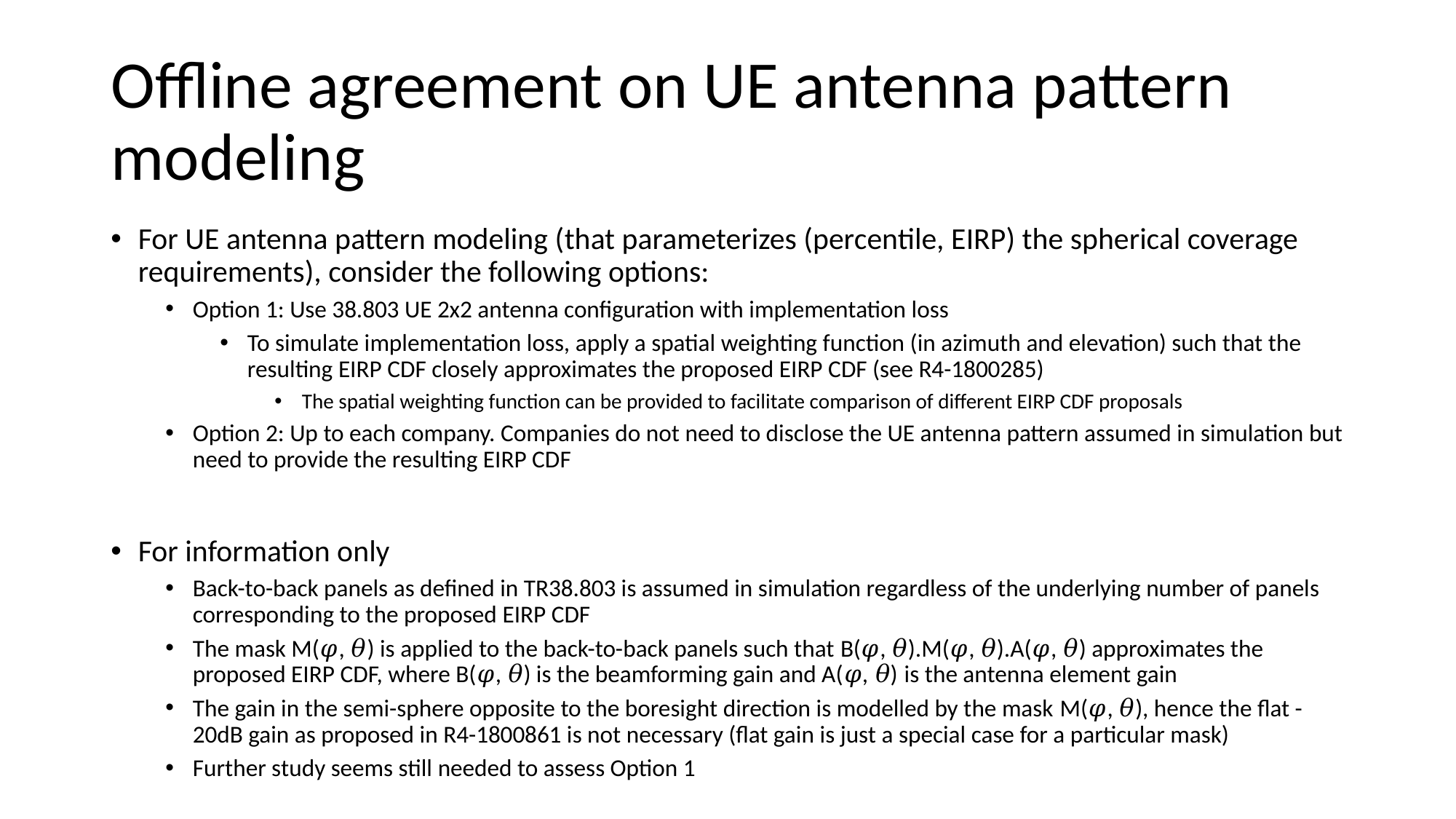

# Offline agreement on UE antenna pattern modeling
For UE antenna pattern modeling (that parameterizes (percentile, EIRP) the spherical coverage requirements), consider the following options:
Option 1: Use 38.803 UE 2x2 antenna configuration with implementation loss
To simulate implementation loss, apply a spatial weighting function (in azimuth and elevation) such that the resulting EIRP CDF closely approximates the proposed EIRP CDF (see R4-1800285)
The spatial weighting function can be provided to facilitate comparison of different EIRP CDF proposals
Option 2: Up to each company. Companies do not need to disclose the UE antenna pattern assumed in simulation but need to provide the resulting EIRP CDF

For information only
Back-to-back panels as defined in TR38.803 is assumed in simulation regardless of the underlying number of panels corresponding to the proposed EIRP CDF
The mask M(𝜑, 𝜃) is applied to the back-to-back panels such that B(𝜑, 𝜃).M(𝜑, 𝜃).A(𝜑, 𝜃) approximates the proposed EIRP CDF, where B(𝜑, 𝜃) is the beamforming gain and A(𝜑, 𝜃) is the antenna element gain
The gain in the semi-sphere opposite to the boresight direction is modelled by the mask M(𝜑, 𝜃), hence the flat -20dB gain as proposed in R4-1800861 is not necessary (flat gain is just a special case for a particular mask)
Further study seems still needed to assess Option 1